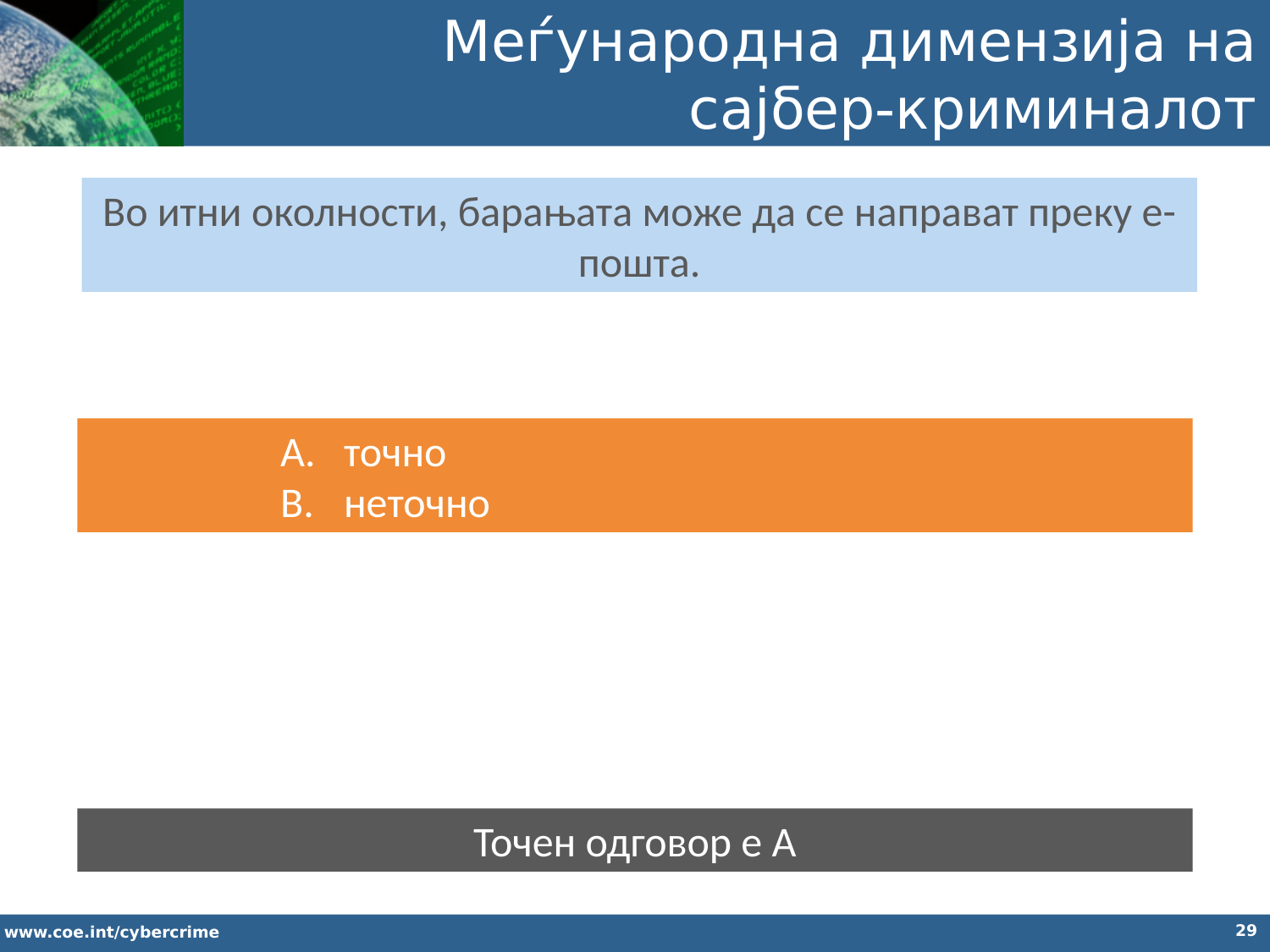

Меѓународна димензија на сајбер-криминалот
Во итни околности, барањата може да се направат преку е-пошта.
точно
неточно
Точен одговор е A
29